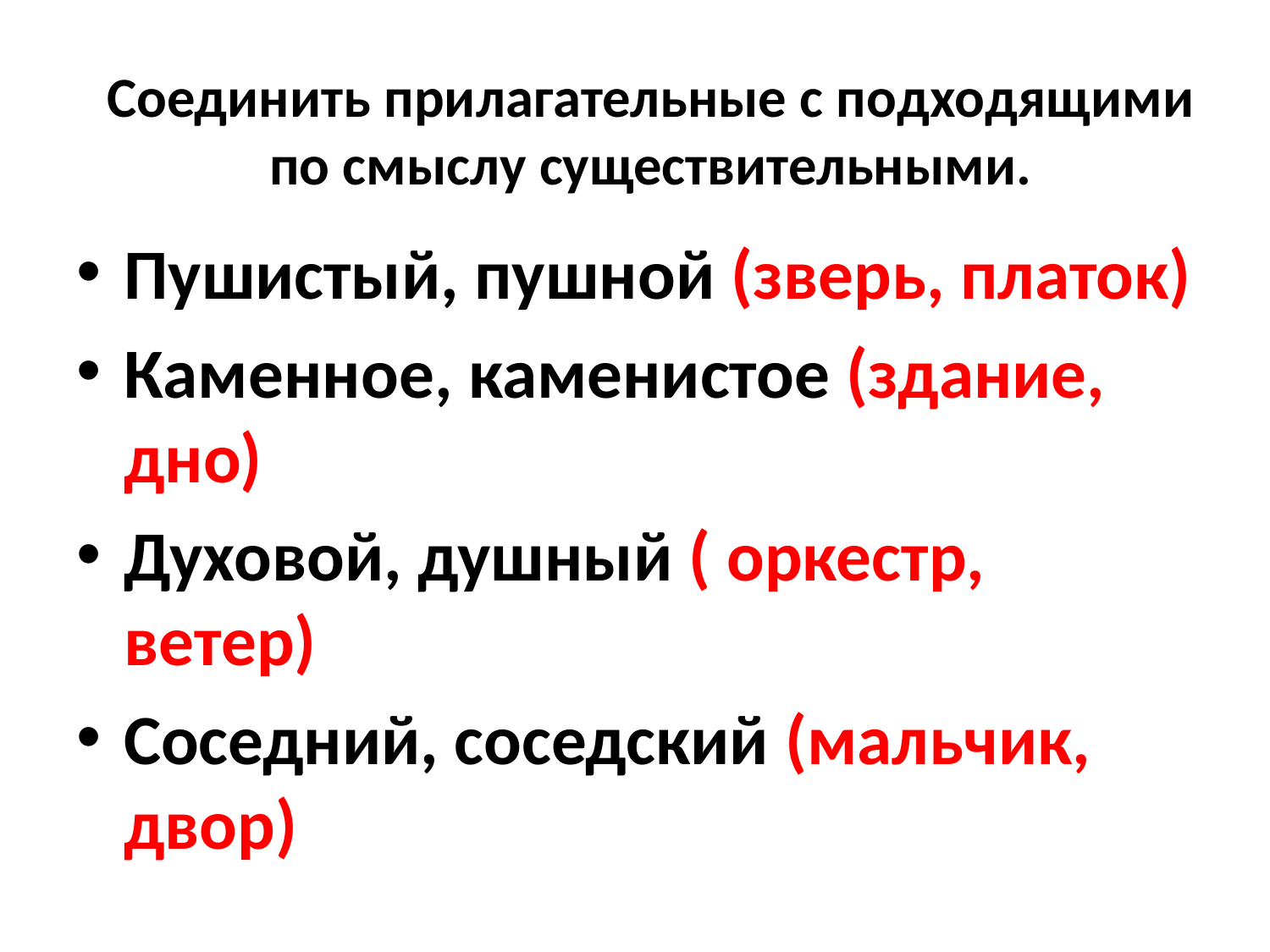

# Соединить прилагательные с подходящими по смыслу существительными.
Пушистый, пушной (зверь, платок)
Каменное, каменистое (здание, дно)
Духовой, душный ( оркестр, ветер)
Соседний, соседский (мальчик, двор)